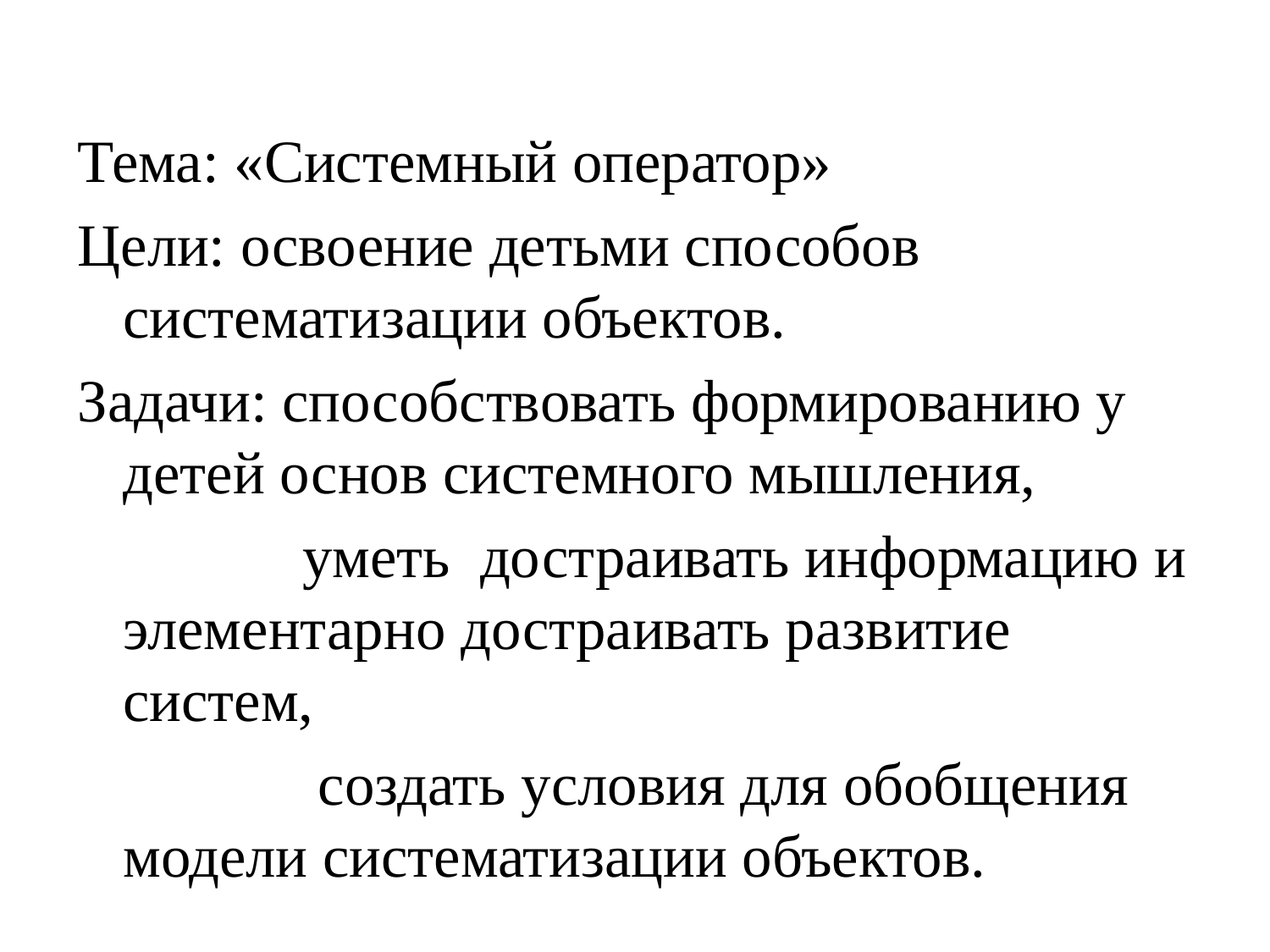

Тема: «Системный оператор»
Цели: освоение детьми способов систематизации объектов.
Задачи: способствовать формированию у детей основ системного мышления,
               уметь  достраивать информацию и элементарно достраивать развитие систем,
                создать условия для обобщения модели систематизации объектов.